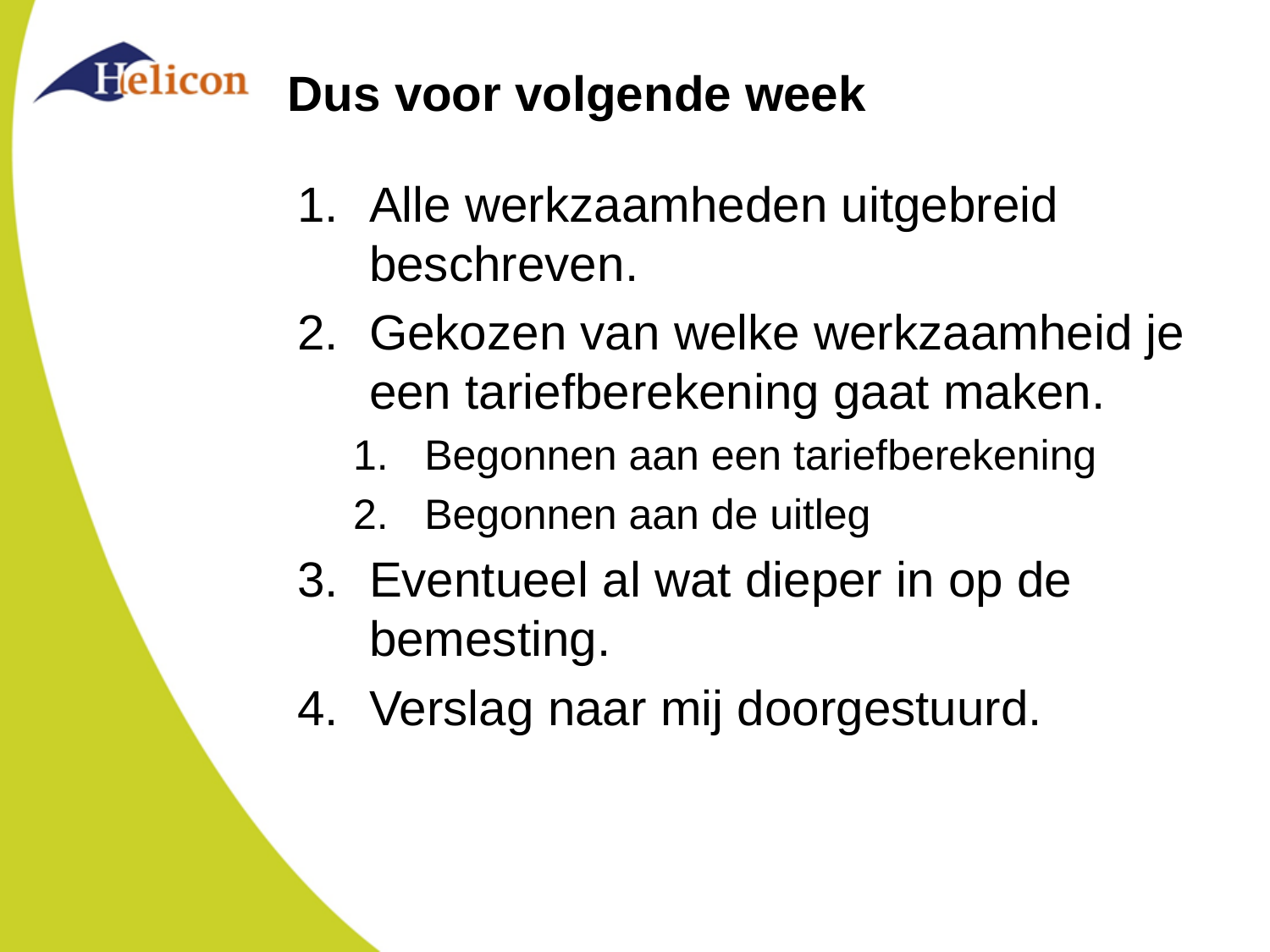

# Dus voor volgende week
Alle werkzaamheden uitgebreid beschreven.
Gekozen van welke werkzaamheid je een tariefberekening gaat maken.
Begonnen aan een tariefberekening
Begonnen aan de uitleg
Eventueel al wat dieper in op de bemesting.
Verslag naar mij doorgestuurd.